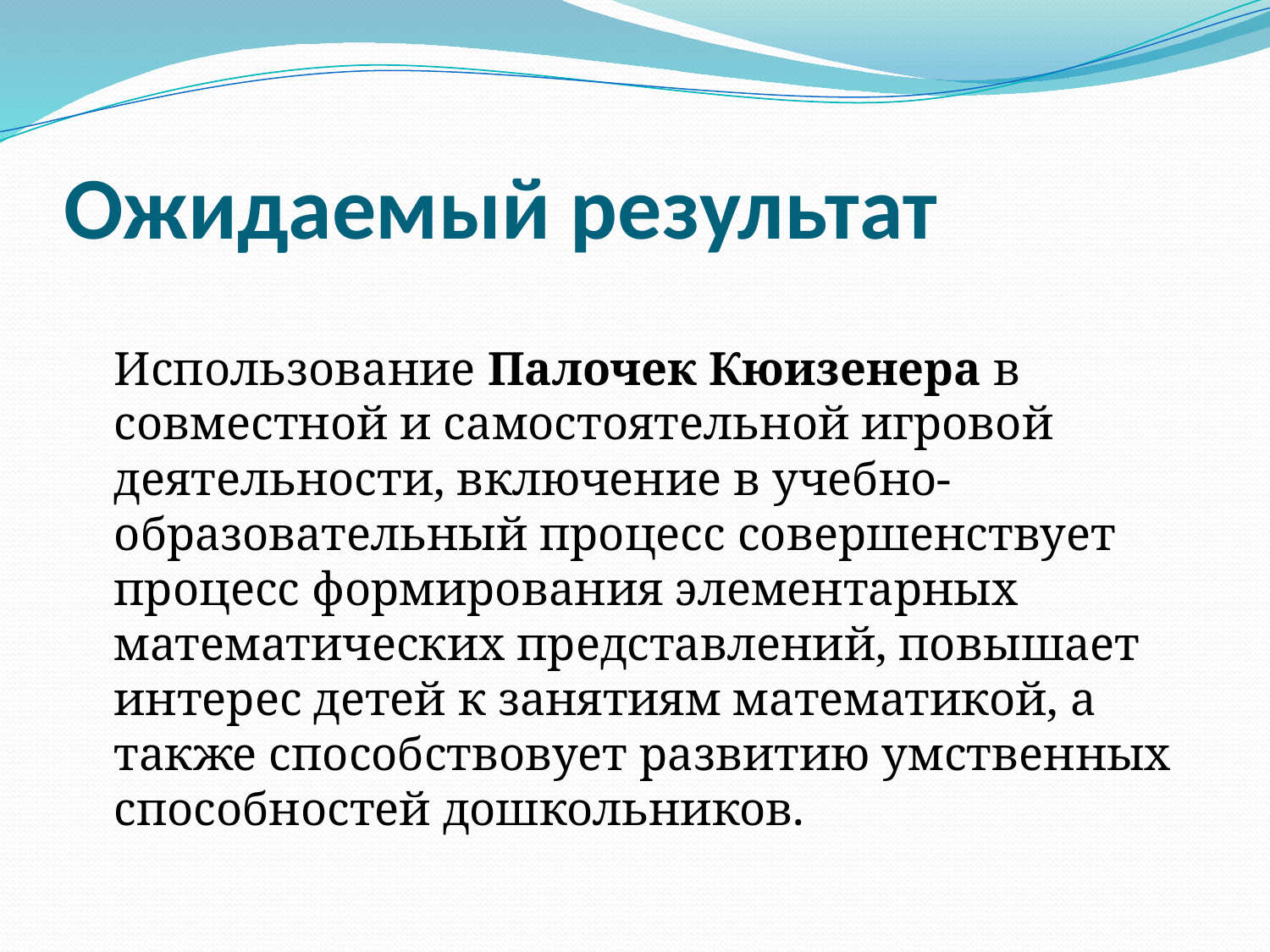

# Ожидаемый результат

	Использование Палочек Кюизенера в совместной и самостоятельной игровой деятельности, включение в учебно-образовательный процесс совершенствует процесс формирования элементарных математических представлений, повышает интерес детей к занятиям математикой, а также способствовует развитию умственных способностей дошкольников.